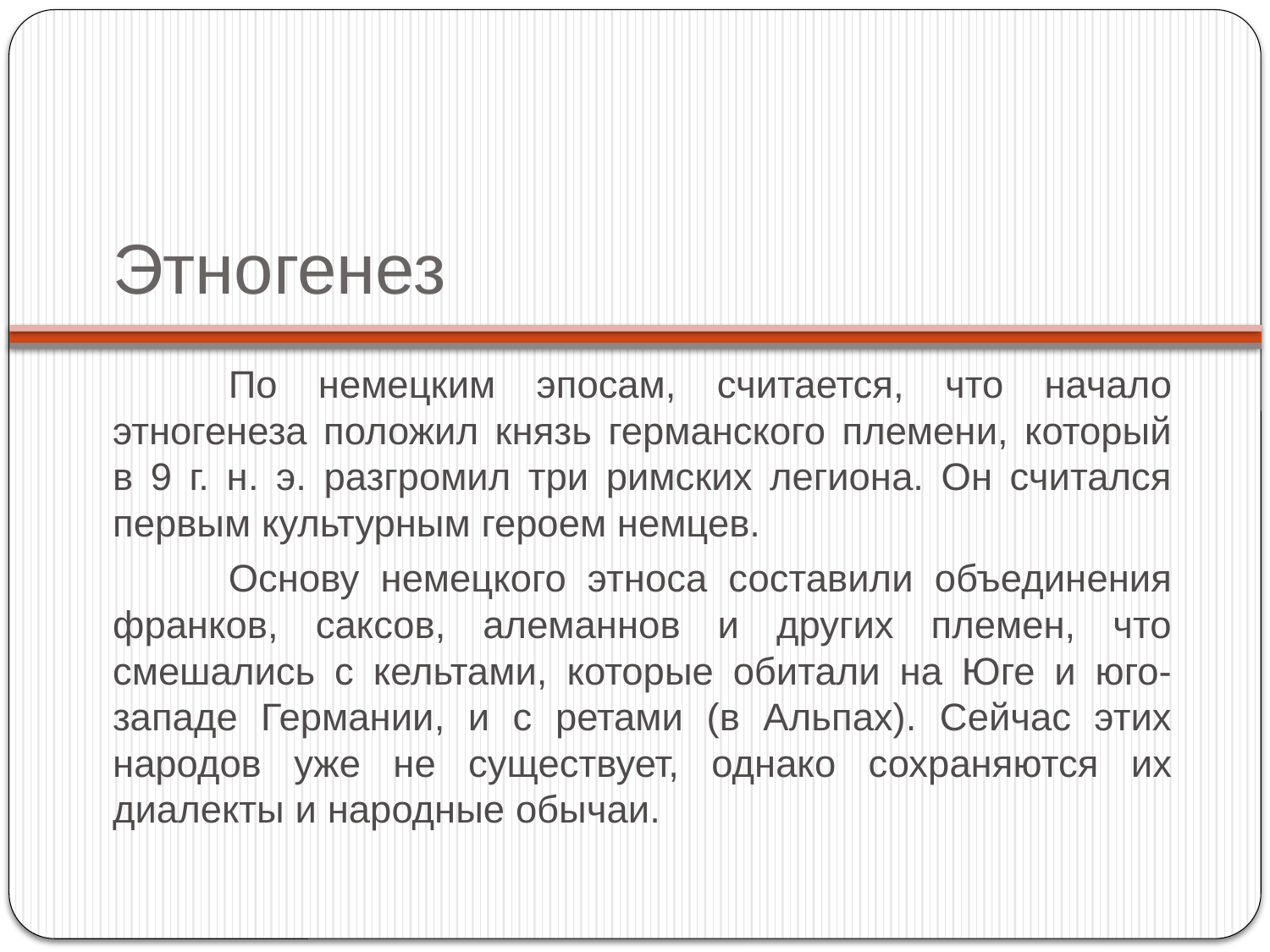

# Этногенез
	По немецким эпосам, считается, что начало этногенеза положил князь германского племени, который в 9 г. н. э. разгромил три римских легиона. Он считался первым культурным героем немцев.
	Основу немецкого этноса составили объединения франков, саксов, алеманнов и других племен, что смешались с кельтами, которые обитали на Юге и юго-западе Германии, и с ретами (в Альпах). Сейчас этих народов уже не существует, однако сохраняются их диалекты и народные обычаи.